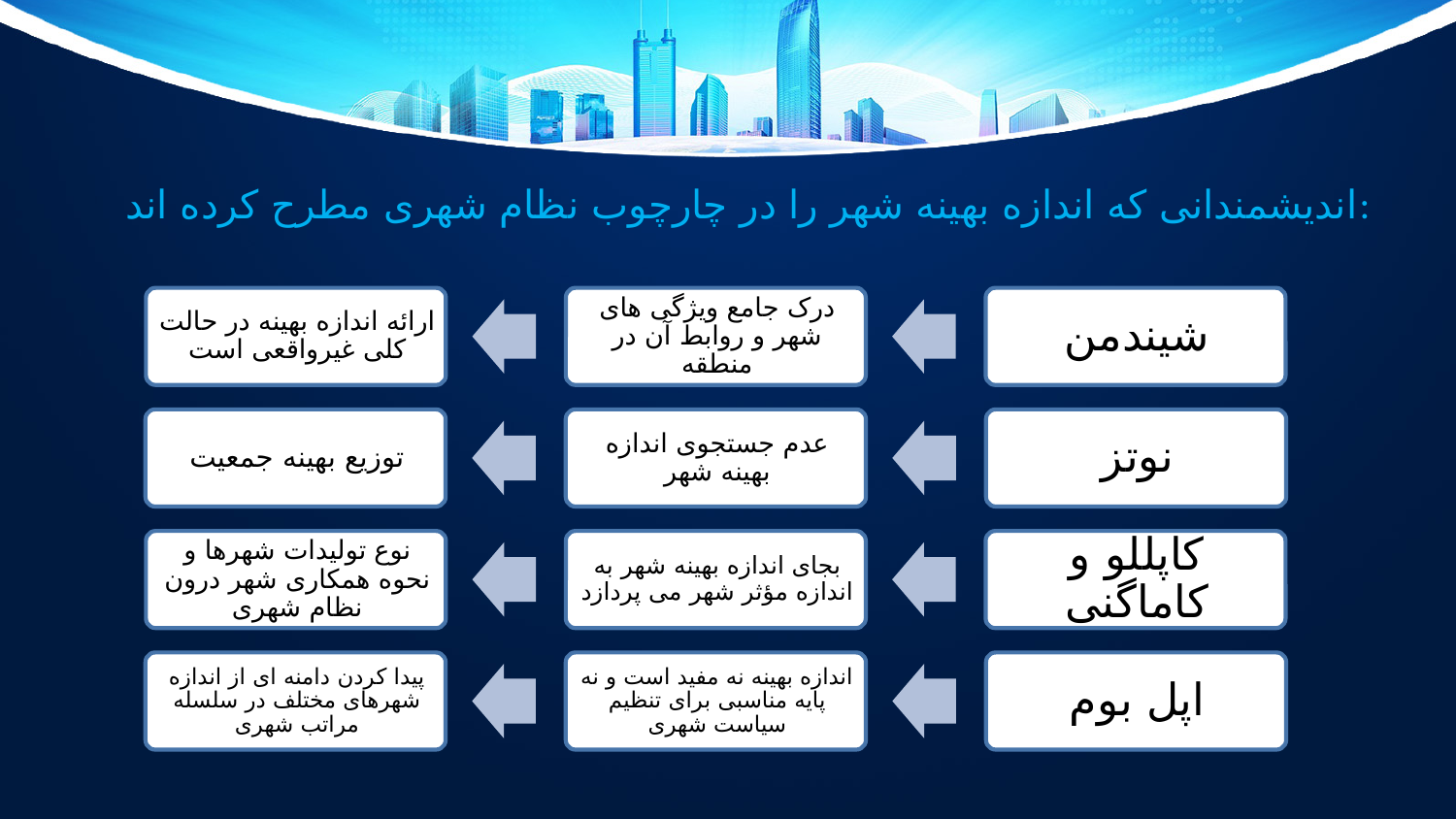

# اندیشمندانی که اندازه بهینه شهر را در چارچوب نظام شهری مطرح کرده اند:
شیندمن

درک جامع ویژگی های شهر و روابط آن در منطقه

ارائه اندازه بهینه در حالت کلی غیرواقعی است
نوتز

عدم جستجوی اندازه بهینه شهر

توزیع بهینه جمعیت
کاپللو و کاماگنی

بجای اندازه بهینه شهر به اندازه مؤثر شهر می پردازد

نوع تولیدات شهرها و نحوه همکاری شهر درون نظام شهری
اپل بوم

اندازه بهینه نه مفید است و نه پایه مناسبی برای تنظیم سیاست شهری

پیدا کردن دامنه ای از اندازه شهرهای مختلف در سلسله مراتب شهری